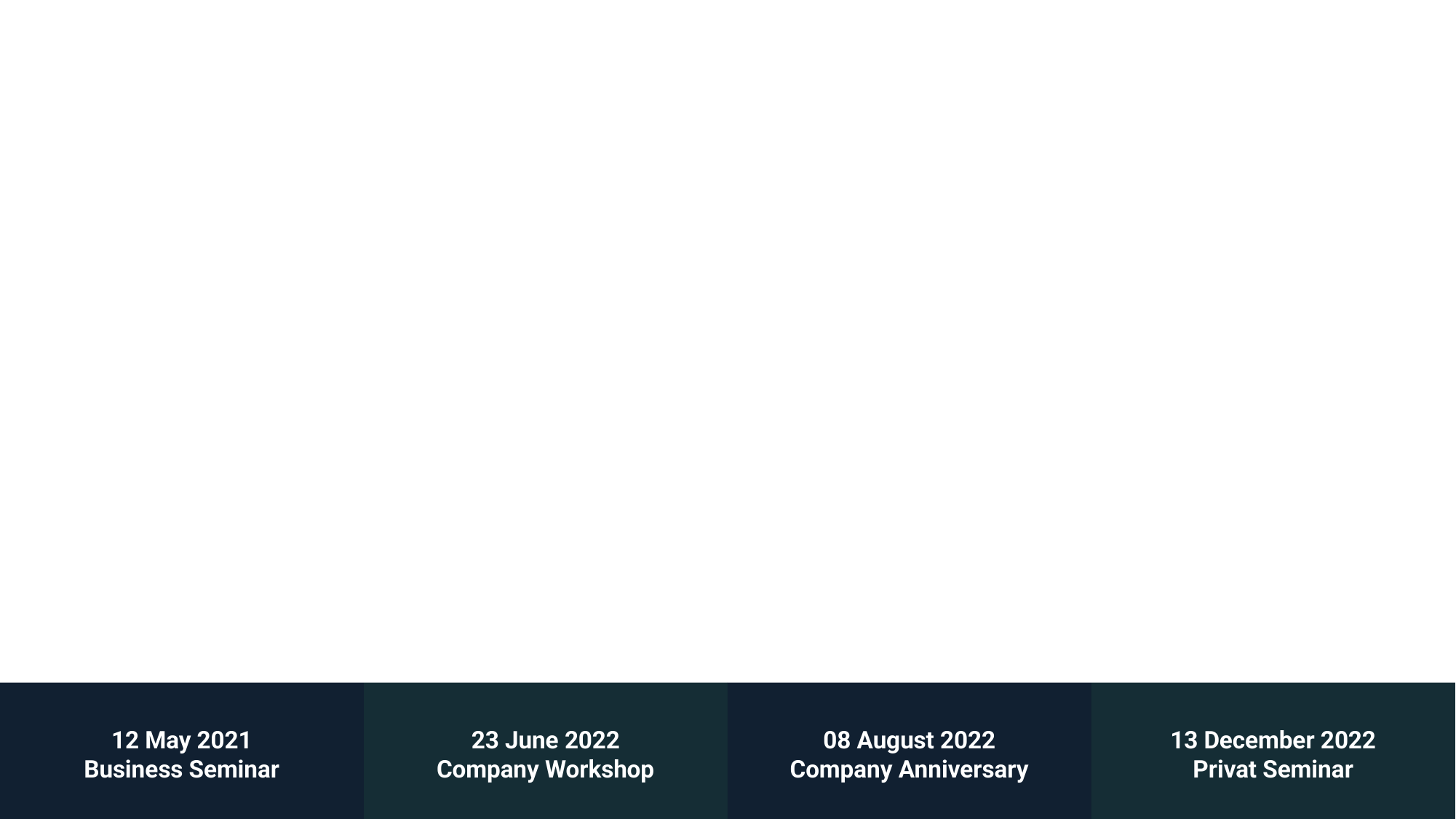

23 June 2022 Company Workshop
08 August 2022 Company Anniversary
13 December 2022 Privat Seminar
12 May 2021 Business Seminar